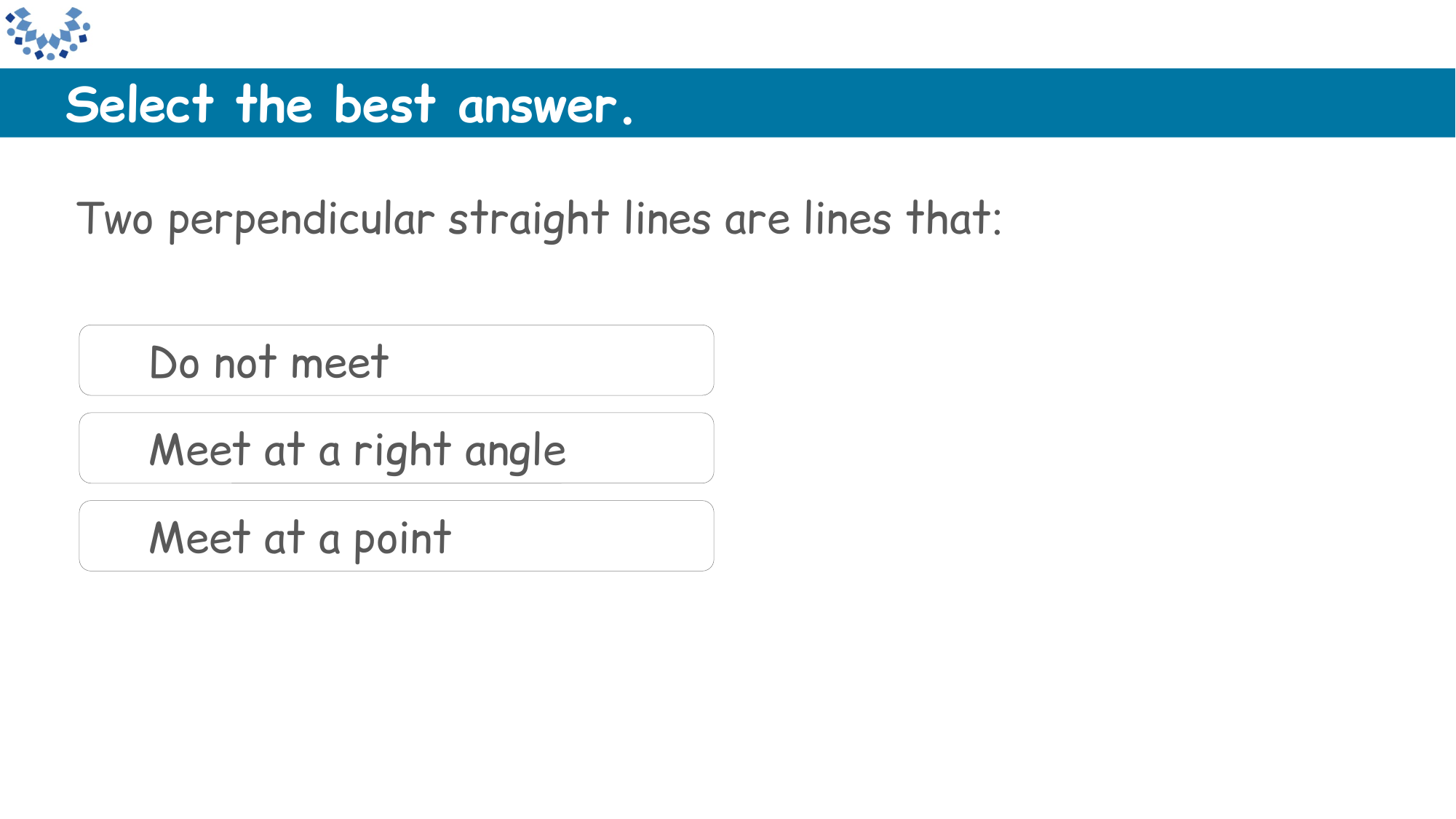

Select the best answer.
Two perpendicular straight lines are lines that:
Do not meet
Meet at a right angle
Meet at a point